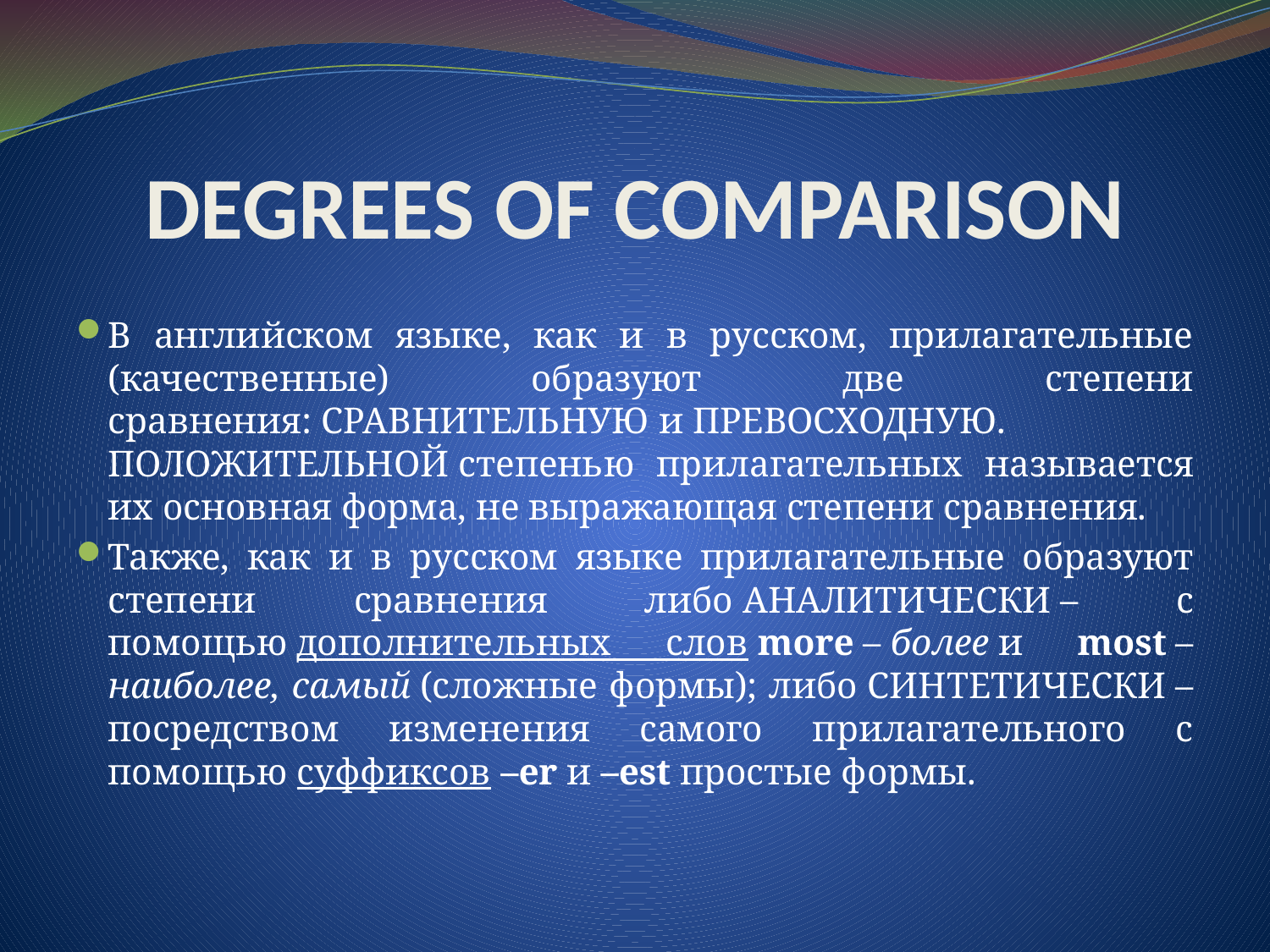

# DEGREES OF COMPARISON
В английском языке, как и в русском, прилагательные (качественные) образуют две степени сравнения: сравнительную и превосходную. Положительной степенью прилагательных называется их основная форма, не выражающая степени сравнения.
Также, как и в русском языке прилагательные образуют степени сравнения либо аналитически – с помощью дополнительных слов more – более и most –наиболее, самый (сложные формы); либо синтетически – посредством изменения самого прилагательного с помощью суффиксов –er и –est простые формы.